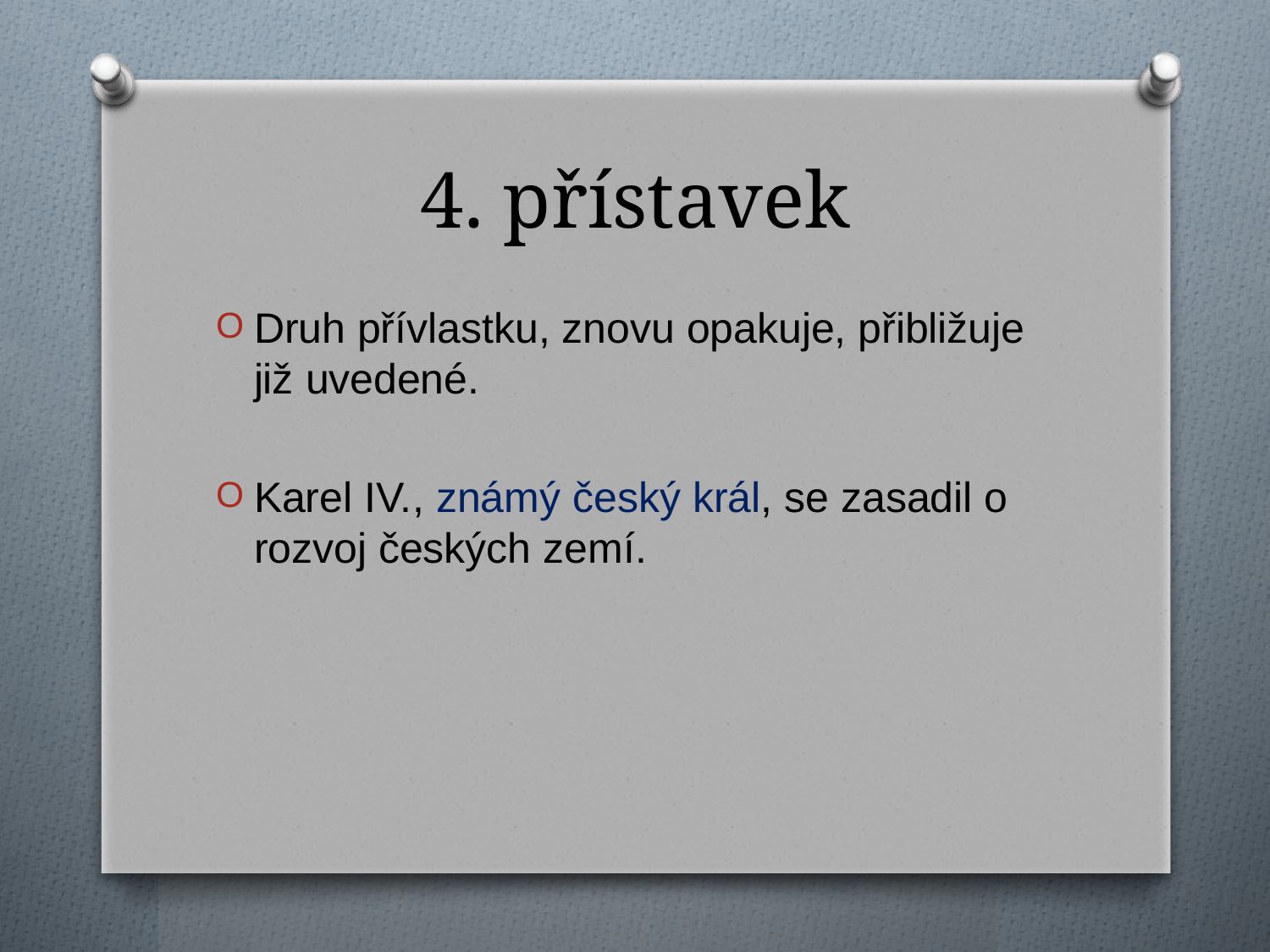

# 4. přístavek
Druh přívlastku, znovu opakuje, přibližuje již uvedené.

Karel IV., známý český král, se zasadil o rozvoj českých zemí.